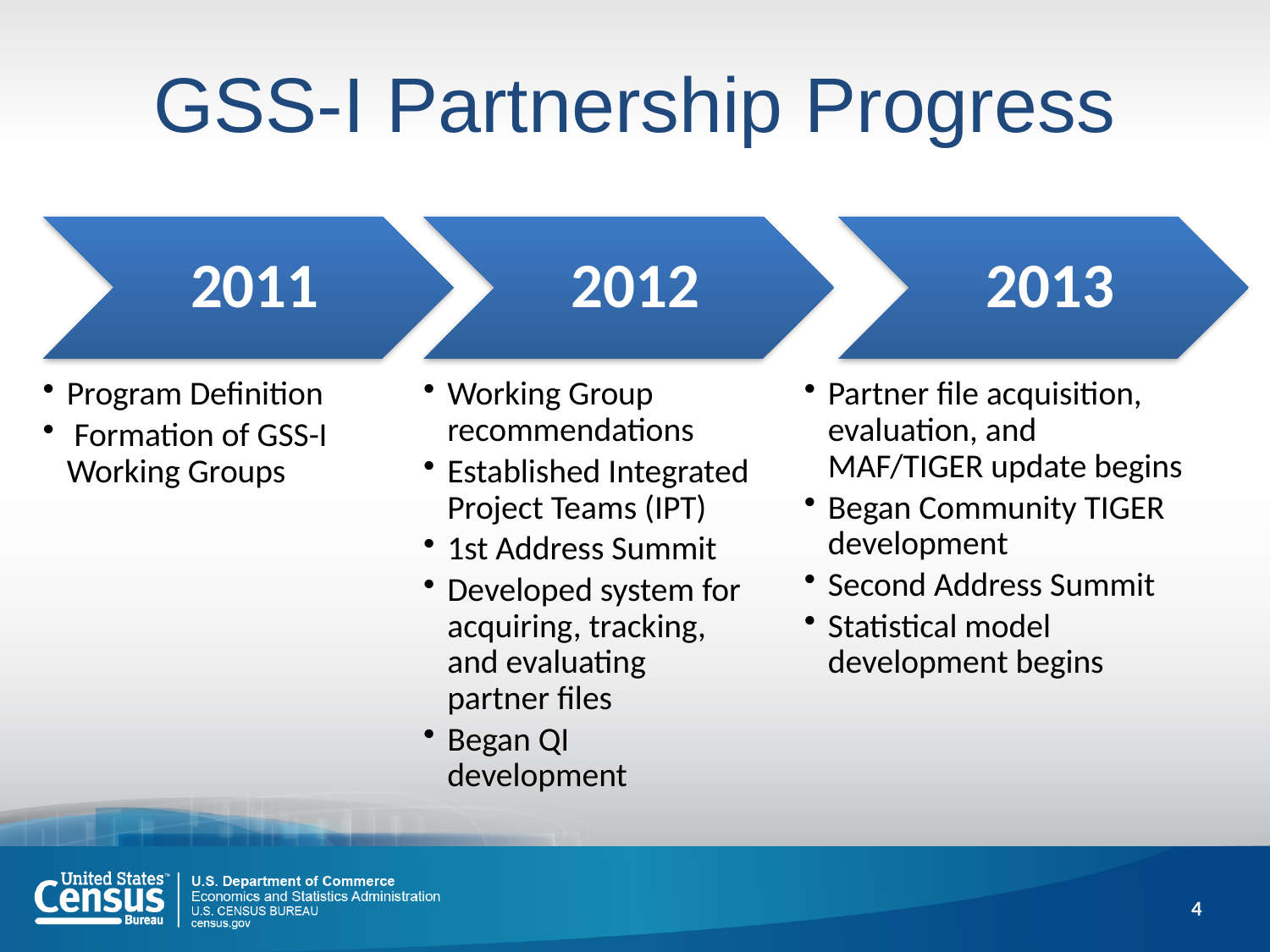

# GSS-I Partnership Progress
2011
Program Definition
 Formation of GSS-I   Working Groups

2012
Working Group recommendations
Established Integrated Project Teams (IPT)
1st Address Summit
Developed system for acquiring, tracking, and evaluating partner files
Began QI development
2013
Partner file acquisition,  evaluation, and  MAF/TIGER update begins
Began Community TIGER development
Second Address Summit
Statistical model development begins
4